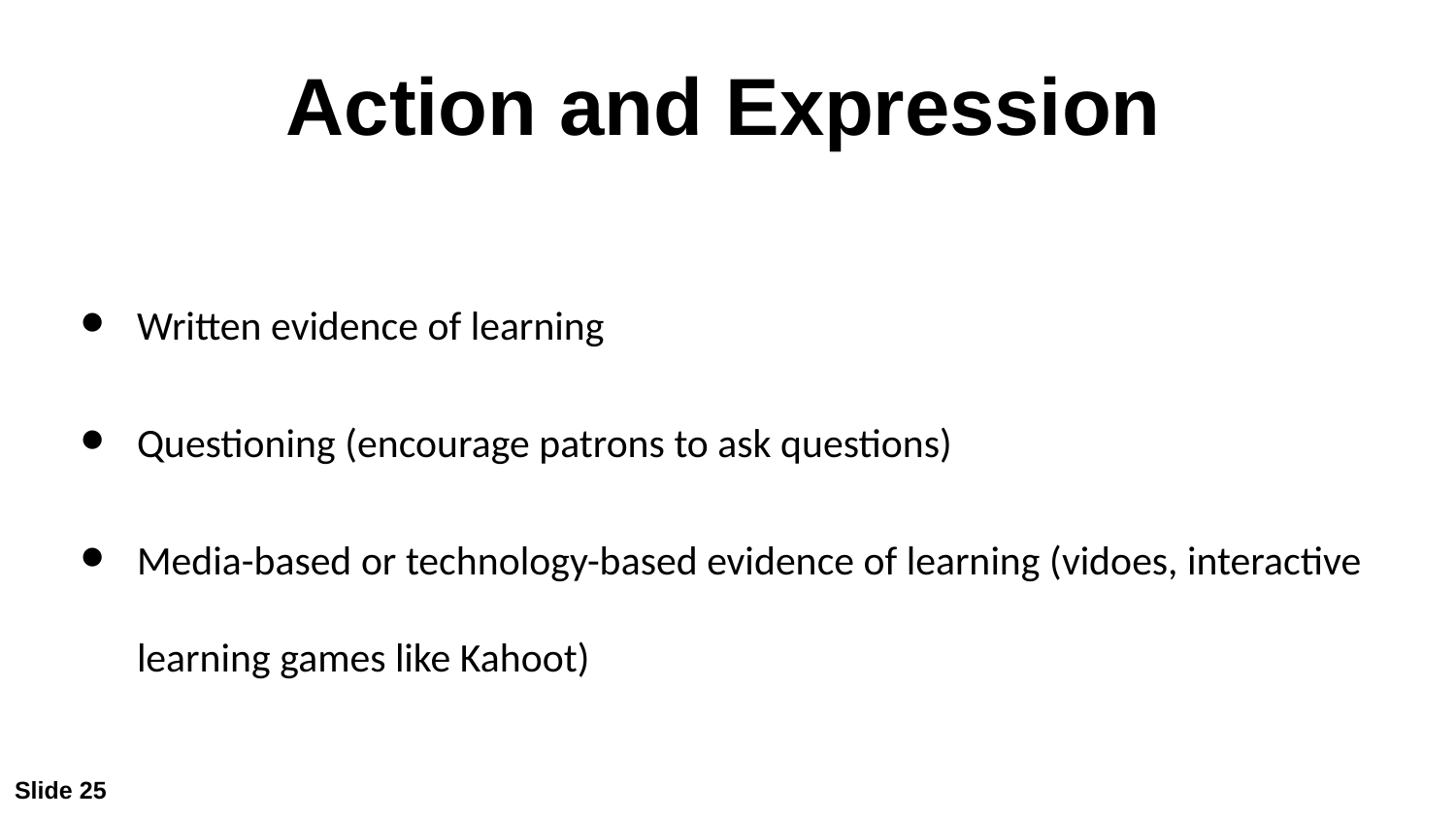

# Action and Expression
Written evidence of learning
Questioning (encourage patrons to ask questions)
Media-based or technology-based evidence of learning (vidoes, interactive learning games like Kahoot)
Slide 25